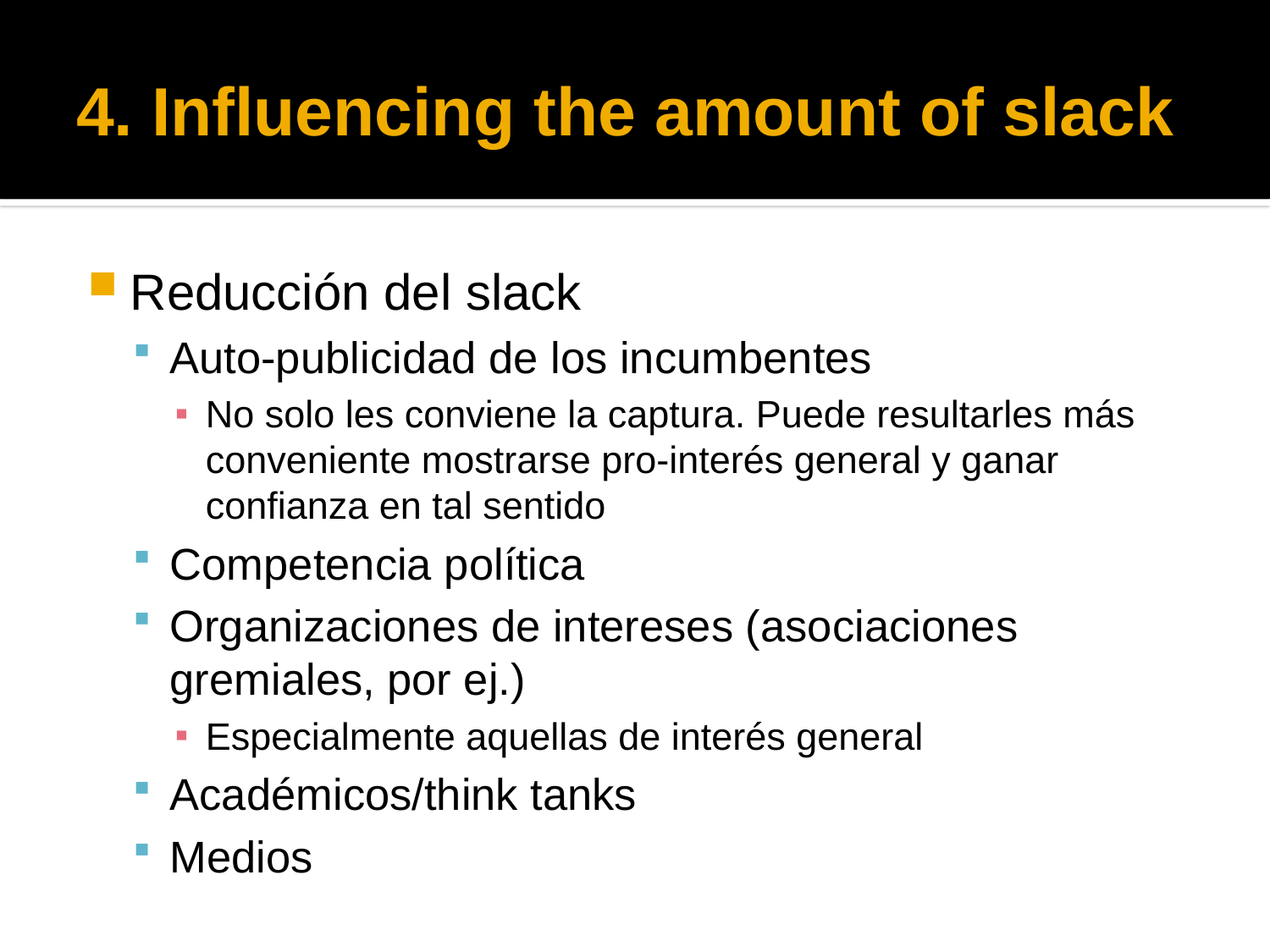

# 4. Influencing the amount of slack
Reducción del slack
Auto-publicidad de los incumbentes
No solo les conviene la captura. Puede resultarles más conveniente mostrarse pro-interés general y ganar confianza en tal sentido
Competencia política
Organizaciones de intereses (asociaciones gremiales, por ej.)
Especialmente aquellas de interés general
Académicos/think tanks
Medios